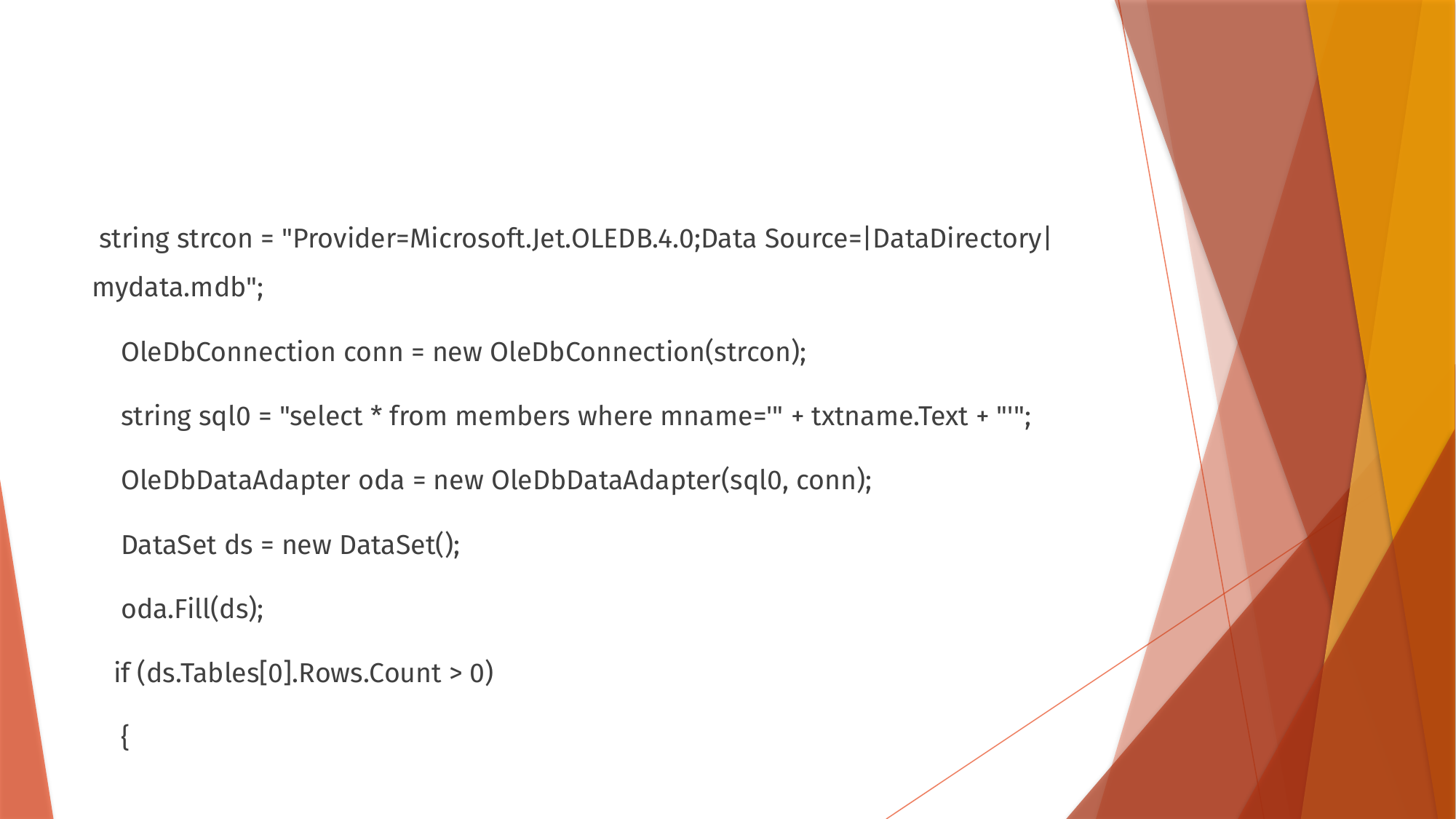

#
 string strcon = "Provider=Microsoft.Jet.OLEDB.4.0;Data Source=|DataDirectory|mydata.mdb";
    OleDbConnection conn = new OleDbConnection(strcon);
    string sql0 = "select * from members where mname='" + txtname.Text + "'";
    OleDbDataAdapter oda = new OleDbDataAdapter(sql0, conn);
    DataSet ds = new DataSet();
    oda.Fill(ds);
   if (ds.Tables[0].Rows.Count > 0)
    {